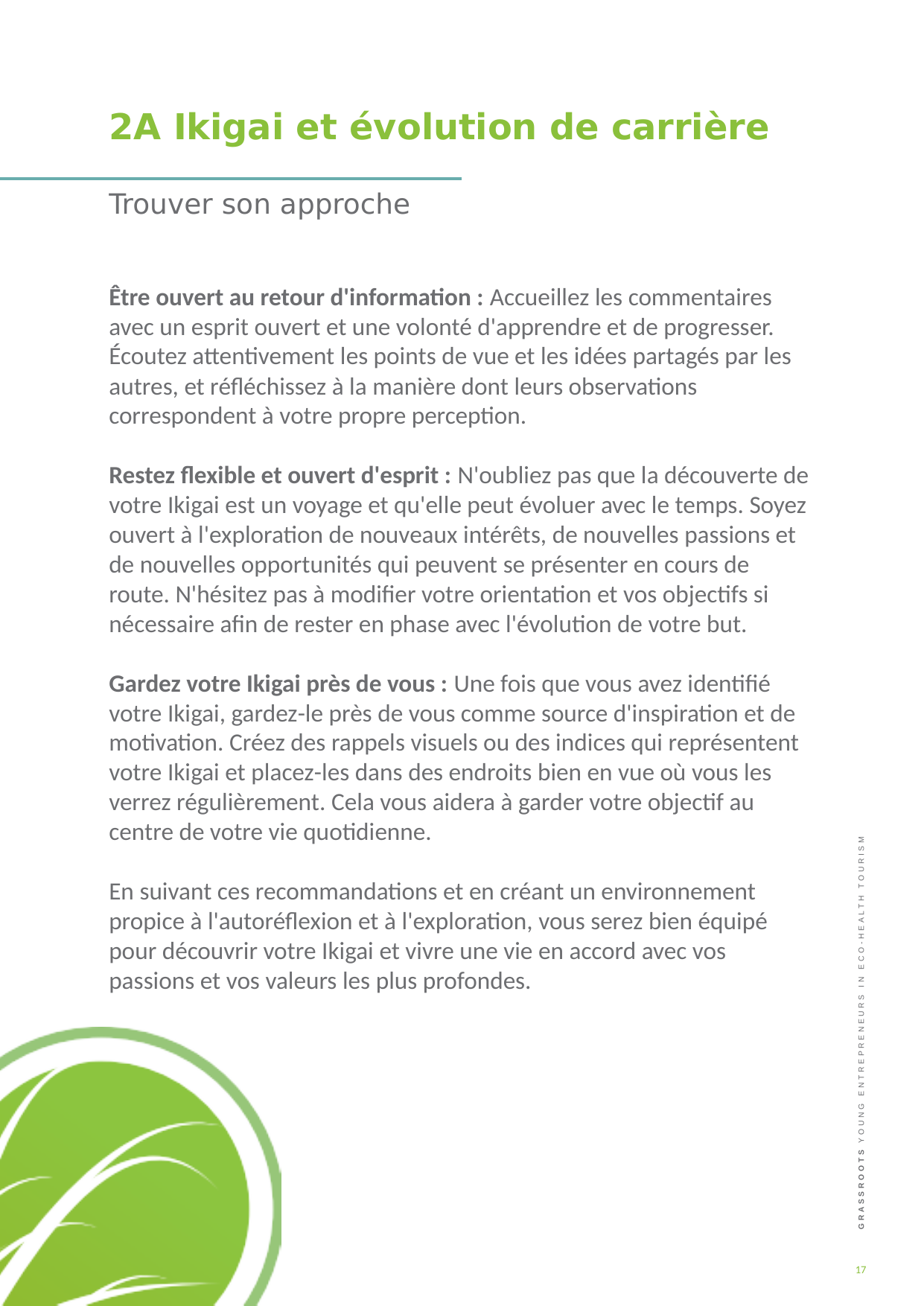

2A Ikigai et évolution de carrière
Trouver son approche
Être ouvert au retour d'information : Accueillez les commentaires avec un esprit ouvert et une volonté d'apprendre et de progresser. Écoutez attentivement les points de vue et les idées partagés par les autres, et réfléchissez à la manière dont leurs observations correspondent à votre propre perception.
Restez flexible et ouvert d'esprit : N'oubliez pas que la découverte de votre Ikigai est un voyage et qu'elle peut évoluer avec le temps. Soyez ouvert à l'exploration de nouveaux intérêts, de nouvelles passions et de nouvelles opportunités qui peuvent se présenter en cours de route. N'hésitez pas à modifier votre orientation et vos objectifs si nécessaire afin de rester en phase avec l'évolution de votre but.
Gardez votre Ikigai près de vous : Une fois que vous avez identifié votre Ikigai, gardez-le près de vous comme source d'inspiration et de motivation. Créez des rappels visuels ou des indices qui représentent votre Ikigai et placez-les dans des endroits bien en vue où vous les verrez régulièrement. Cela vous aidera à garder votre objectif au centre de votre vie quotidienne.
En suivant ces recommandations et en créant un environnement propice à l'autoréflexion et à l'exploration, vous serez bien équipé pour découvrir votre Ikigai et vivre une vie en accord avec vos passions et vos valeurs les plus profondes.

17